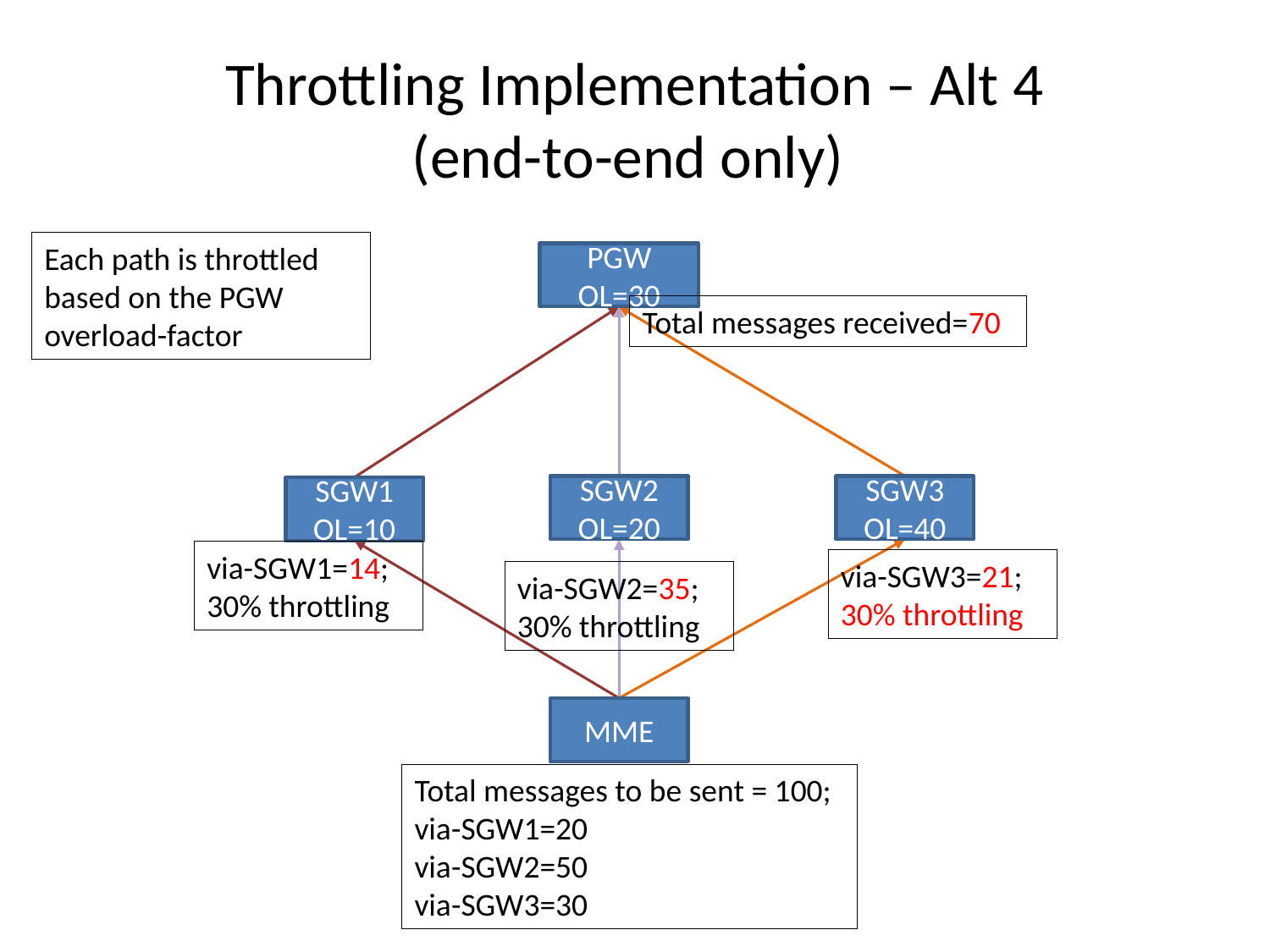

# Throttling Implementation – Alt 4 (end-to-end only)
Each path is throttled based on the PGW overload-factor
PGW
OL=30
Total messages received=70
SGW2
OL=20
SGW3
OL=40
SGW1
OL=10
via-SGW1=14;
30% throttling
via-SGW3=21;
30% throttling
via-SGW2=35;
30% throttling
MME
Total messages to be sent = 100;
via-SGW1=20
via-SGW2=50
via-SGW3=30